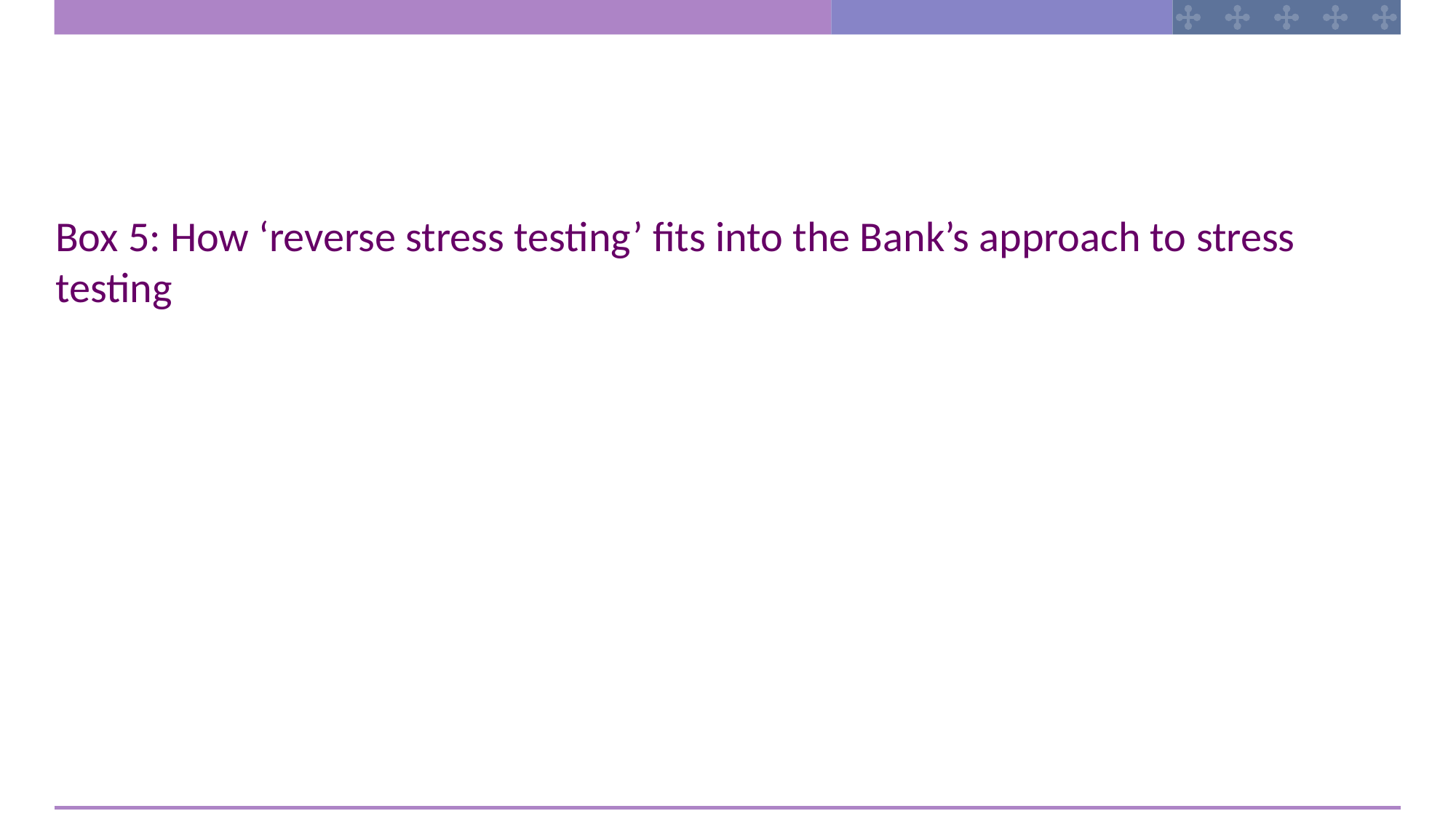

Box 5: How ‘reverse stress testing’ fits into the Bank’s approach to stress testing